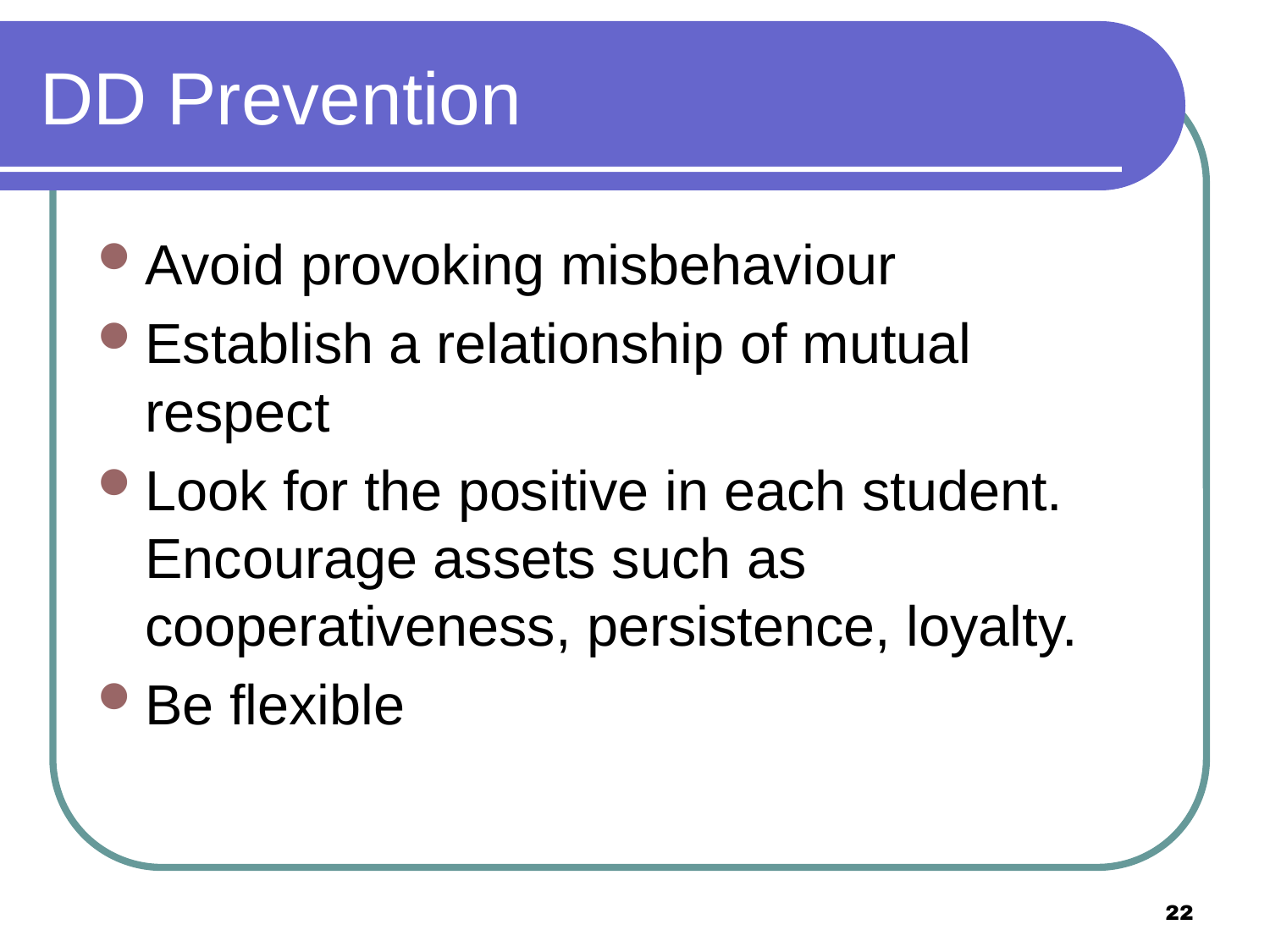

# DD Prevention
Avoid provoking misbehaviour
Establish a relationship of mutual respect
Look for the positive in each student.  Encourage assets such as cooperativeness, persistence, loyalty.
Be flexible
22